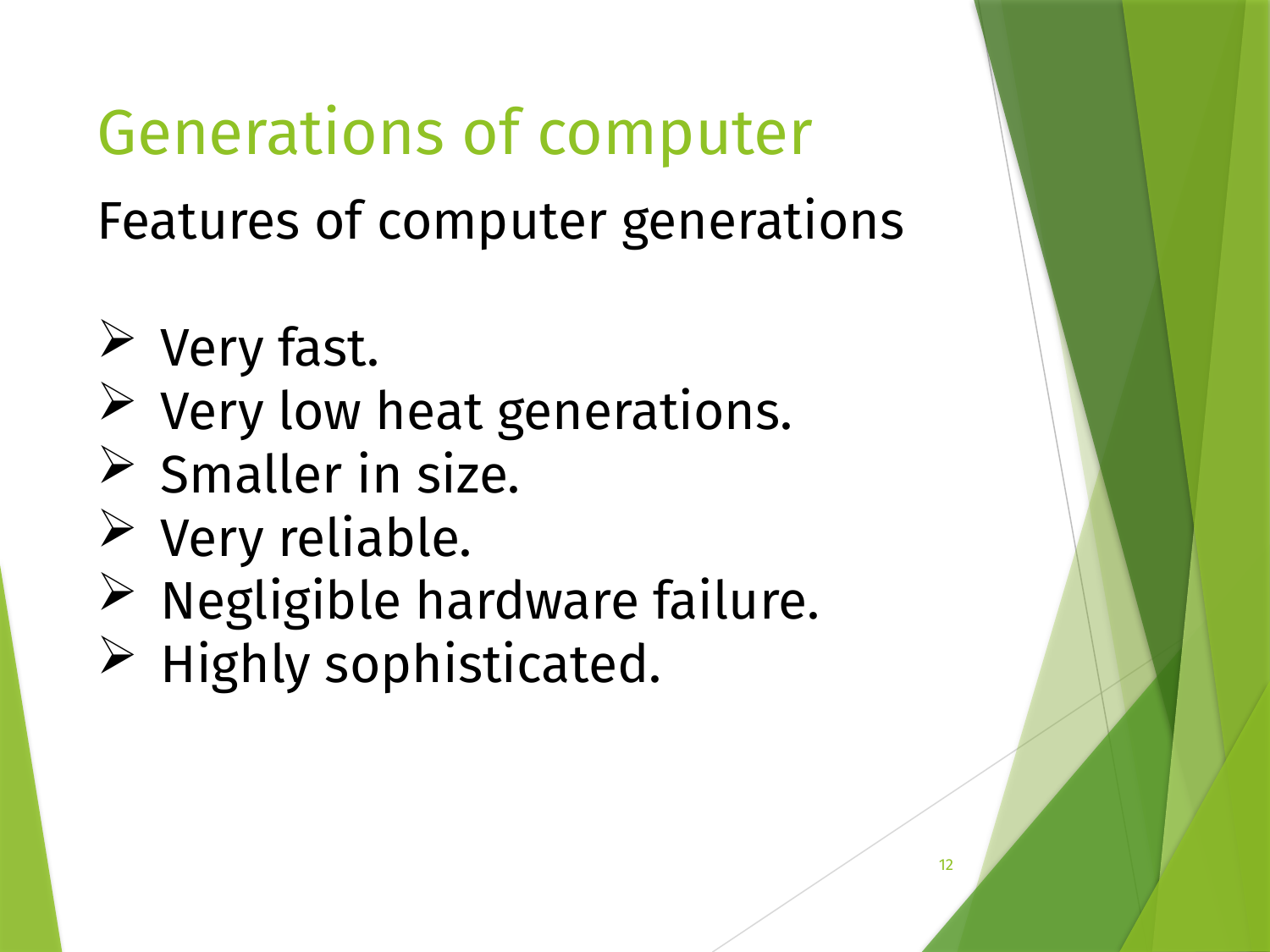

# Generations of computer
Features of computer generations

Very fast.
Very low heat generations.
Smaller in size.
Very reliable.
Negligible hardware failure.
Highly sophisticated.
12